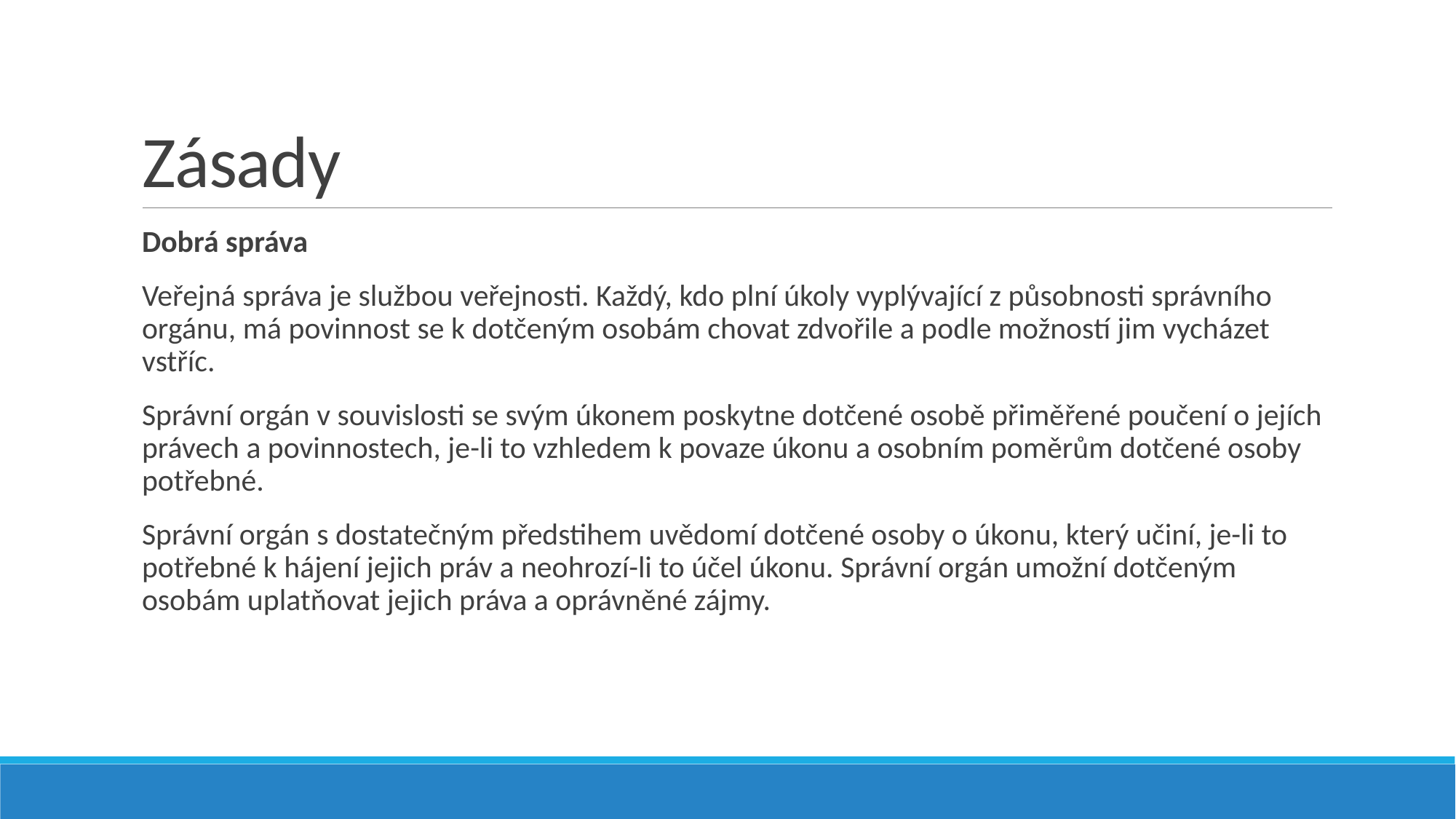

# Zásady
Dobrá správa
Veřejná správa je službou veřejnosti. Každý, kdo plní úkoly vyplývající z působnosti správního orgánu, má povinnost se k dotčeným osobám chovat zdvořile a podle možností jim vycházet vstříc.
Správní orgán v souvislosti se svým úkonem poskytne dotčené osobě přiměřené poučení o jejích právech a povinnostech, je-li to vzhledem k povaze úkonu a osobním poměrům dotčené osoby potřebné.
Správní orgán s dostatečným předstihem uvědomí dotčené osoby o úkonu, který učiní, je-li to potřebné k hájení jejich práv a neohrozí-li to účel úkonu. Správní orgán umožní dotčeným osobám uplatňovat jejich práva a oprávněné zájmy.